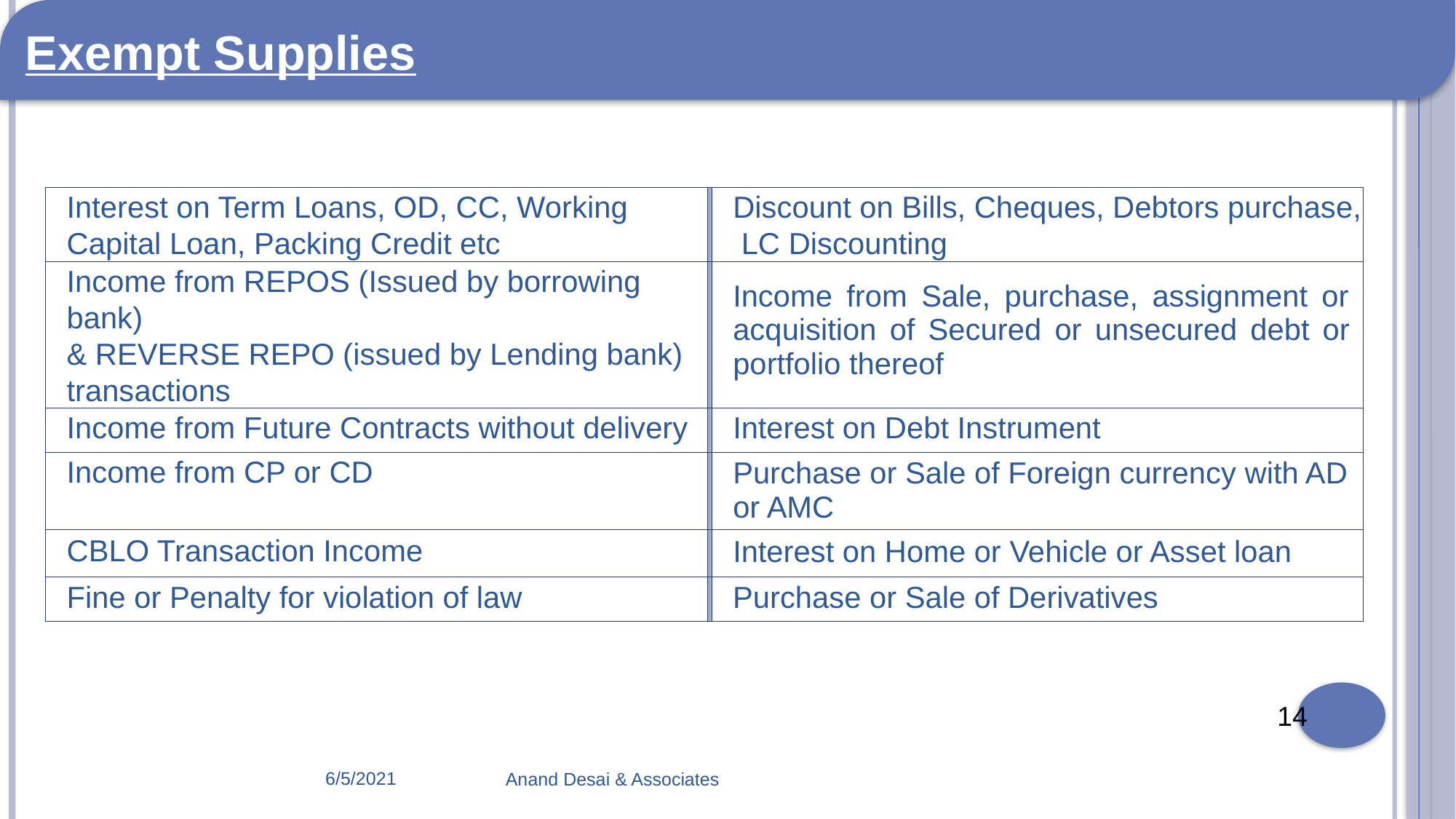

Exempt Supplies
| Interest on Term Loans, OD, CC, Working Capital Loan, Packing Credit etc |  | Discount on Bills, Cheques, Debtors purchase, LC Discounting |
| --- | --- | --- |
| Income from REPOS (Issued by borrowing bank) & REVERSE REPO (issued by Lending bank) transactions |  | Income from Sale, purchase, assignment or acquisition of Secured or unsecured debt or portfolio thereof |
| Income from Future Contracts without delivery |  | Interest on Debt Instrument |
| Income from CP or CD |  | Purchase or Sale of Foreign currency with AD or AMC |
| CBLO Transaction Income |  | Interest on Home or Vehicle or Asset loan |
| Fine or Penalty for violation of law |  | Purchase or Sale of Derivatives |
14
6/5/2021
Anand Desai & Associates